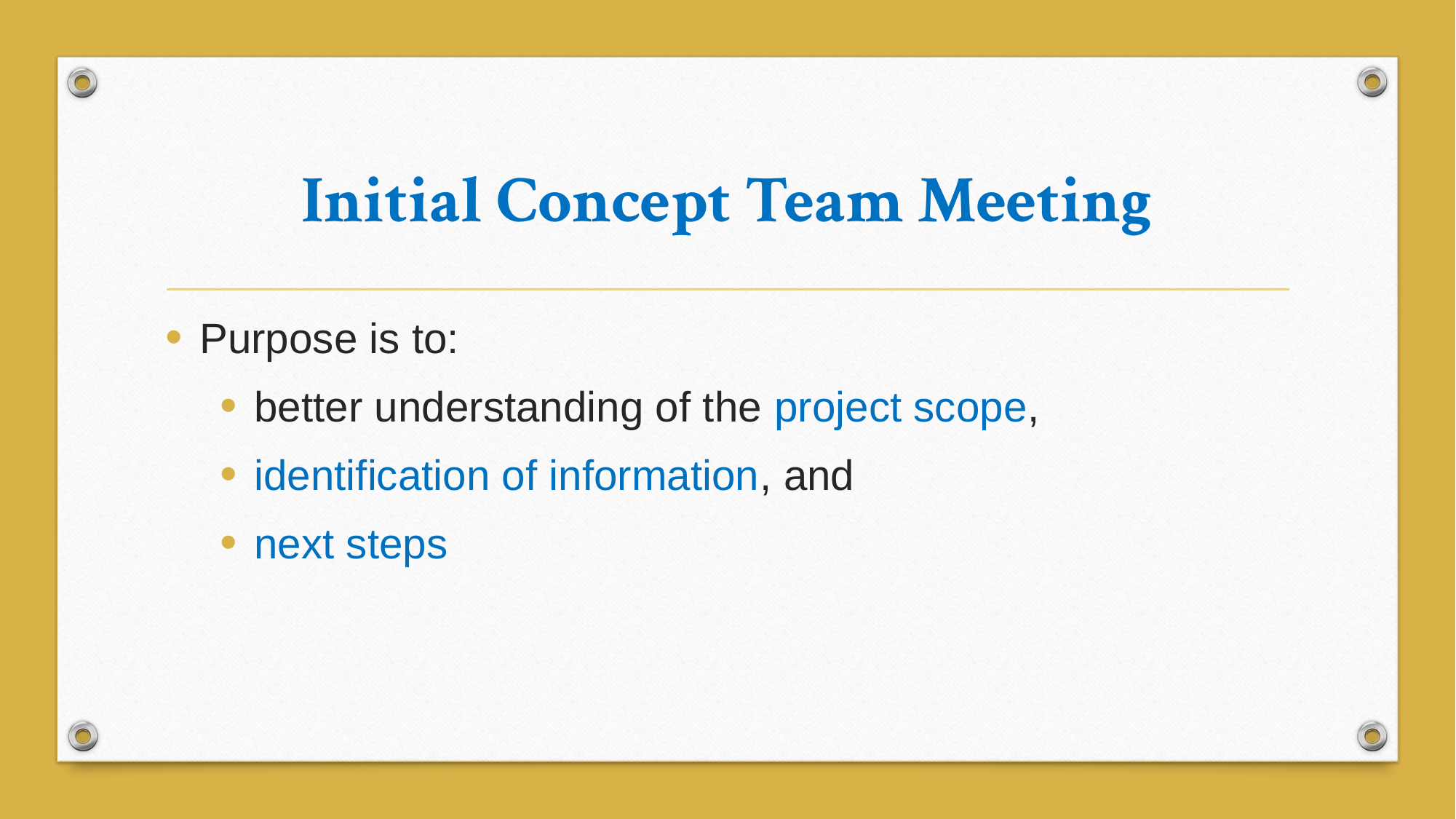

# Initial Concept Team Meeting
Purpose is to:
better understanding of the project scope,
identification of information, and
next steps